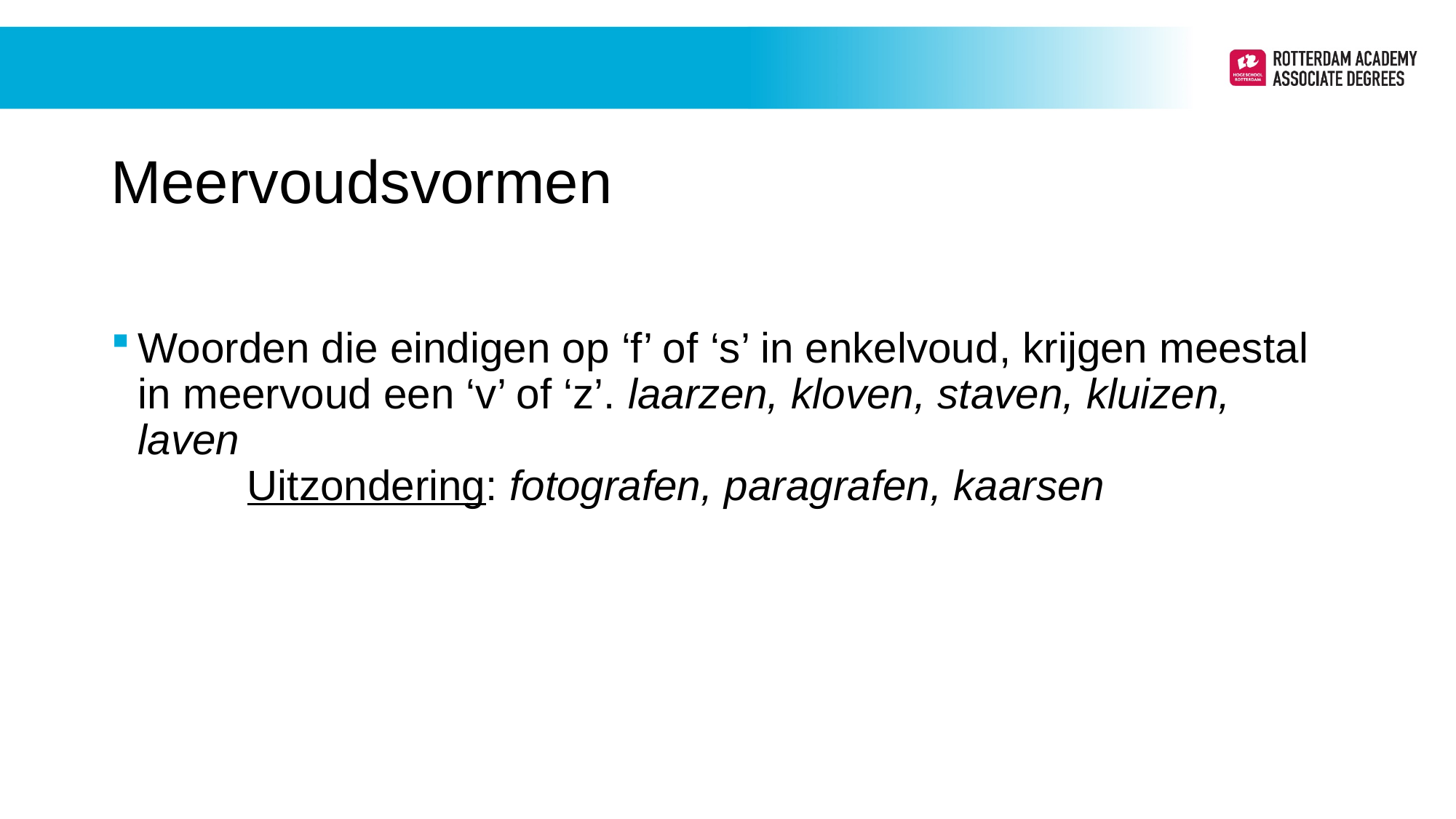

# Meervoudsvormen
Woorden die eindigen op ‘f’ of ‘s’ in enkelvoud, krijgen meestal in meervoud een ‘v’ of ‘z’. laarzen, kloven, staven, kluizen, laven
	Uitzondering: fotografen, paragrafen, kaarsen